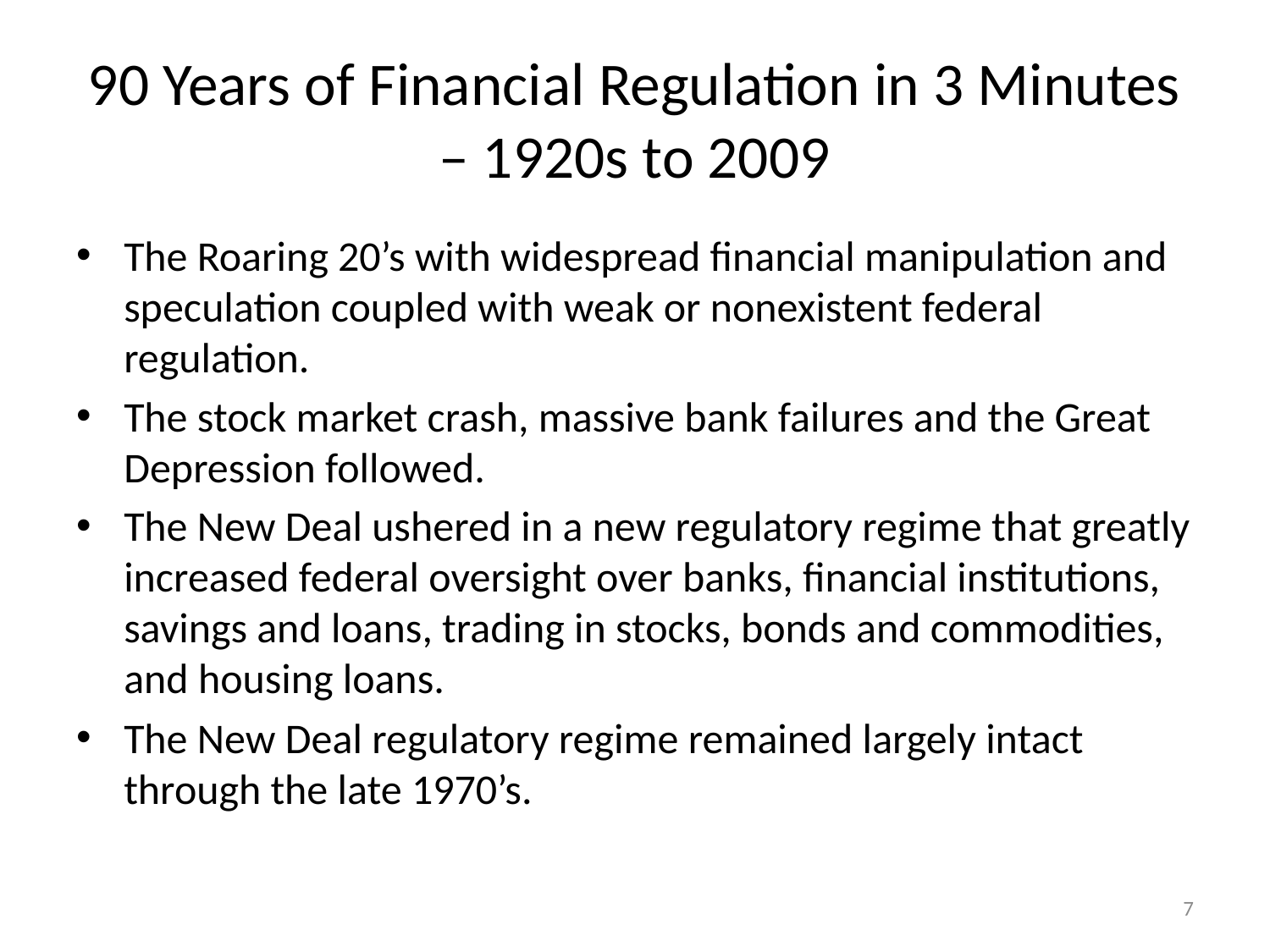

# 90 Years of Financial Regulation in 3 Minutes – 1920s to 2009
The Roaring 20’s with widespread financial manipulation and speculation coupled with weak or nonexistent federal regulation.
The stock market crash, massive bank failures and the Great Depression followed.
The New Deal ushered in a new regulatory regime that greatly increased federal oversight over banks, financial institutions, savings and loans, trading in stocks, bonds and commodities, and housing loans.
The New Deal regulatory regime remained largely intact through the late 1970’s.
7